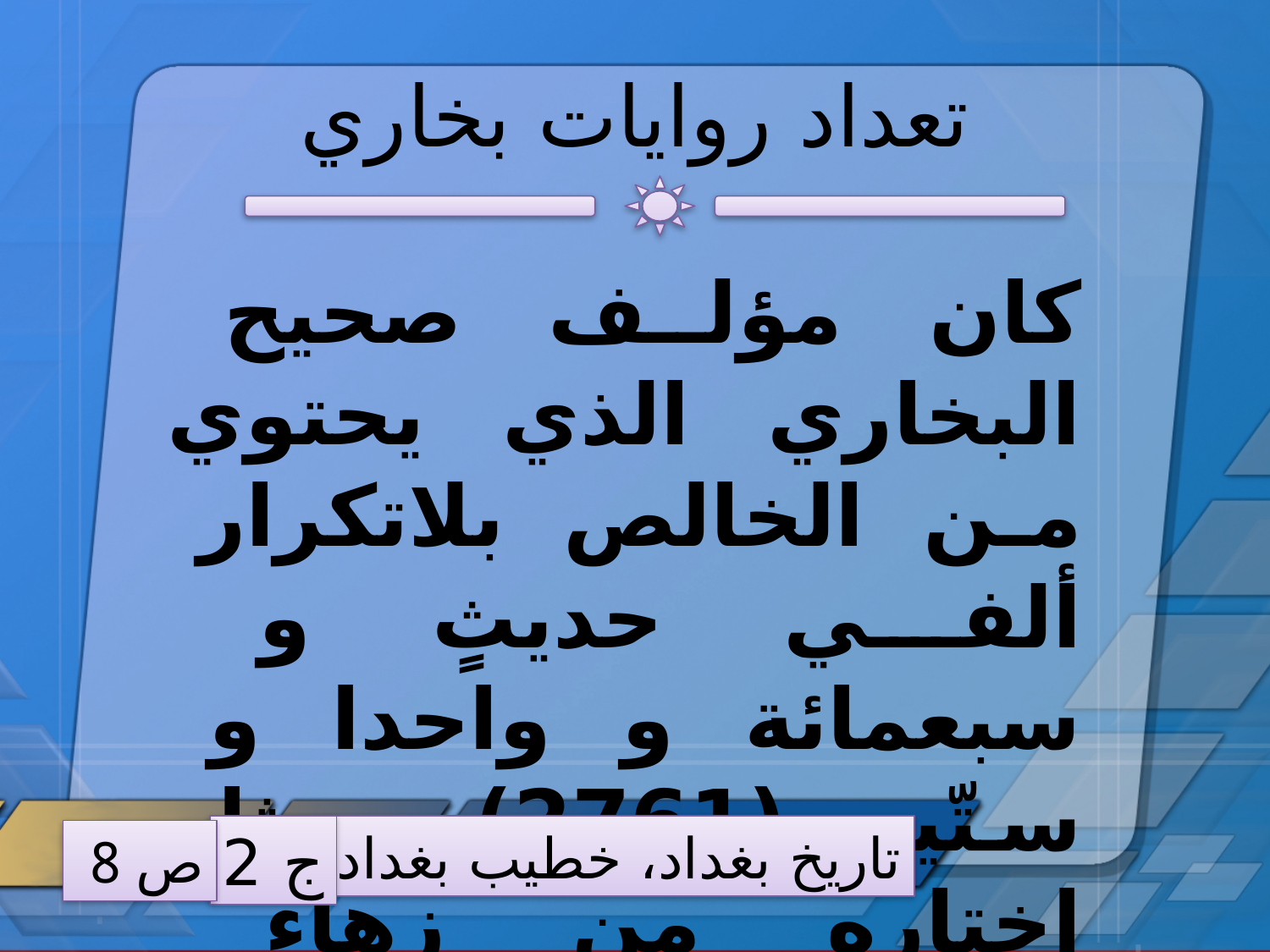

# تعداد روايات بخاري

كان مؤلف صحيح البخاري الذي يحتوي من الخالص بلاتكرار ألفي حديثٍ و سبعمائة و واحدا و ستّين (2761) حديثا، اختاره من زهاء ستمائة ألف حديث.
ج 2
تاريخ بغداد، خطيب بغدادي
ص 8